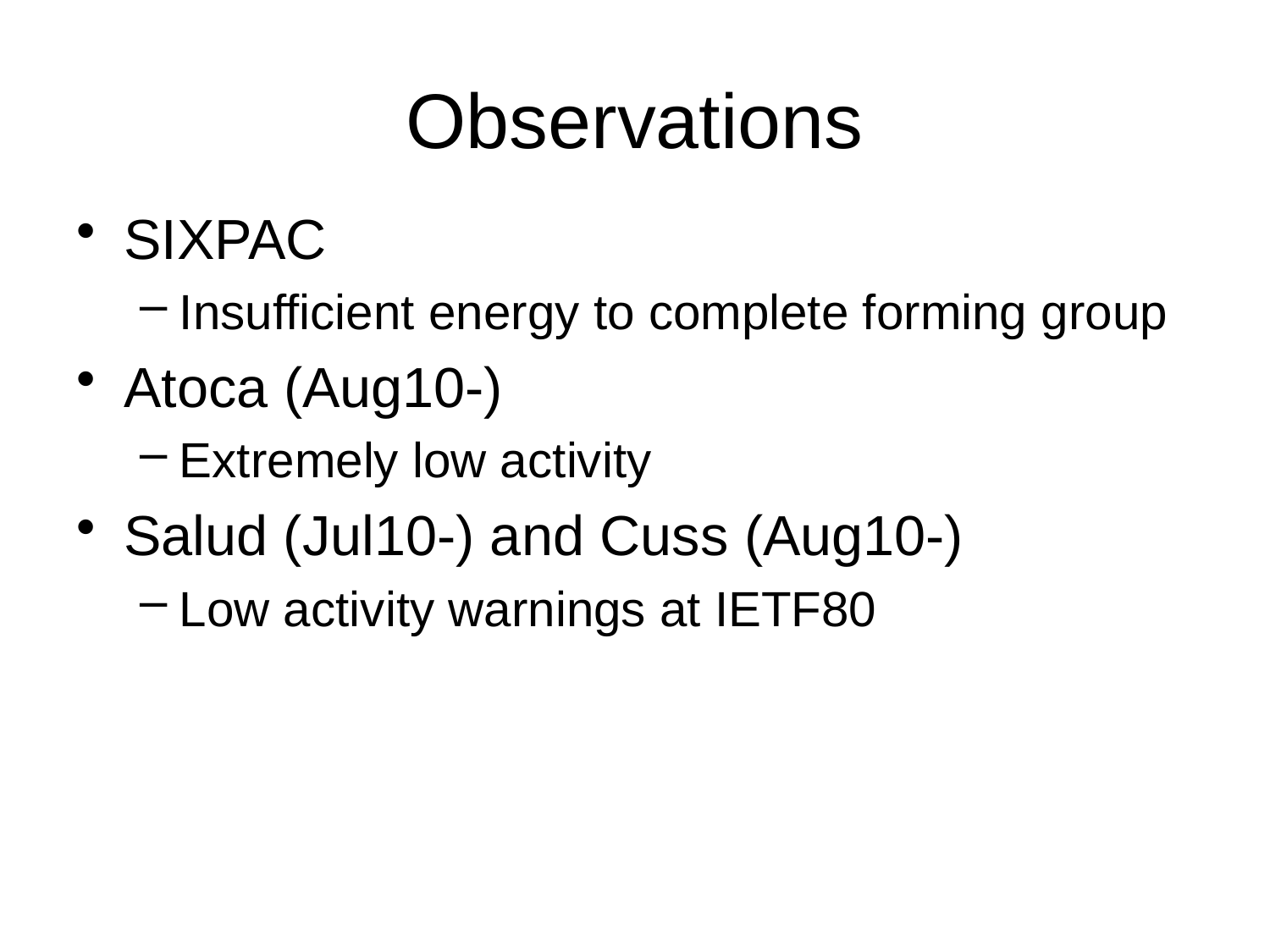

# Observations
SIXPAC
Insufficient energy to complete forming group
Atoca (Aug10-)
Extremely low activity
Salud (Jul10-) and Cuss (Aug10-)
Low activity warnings at IETF80